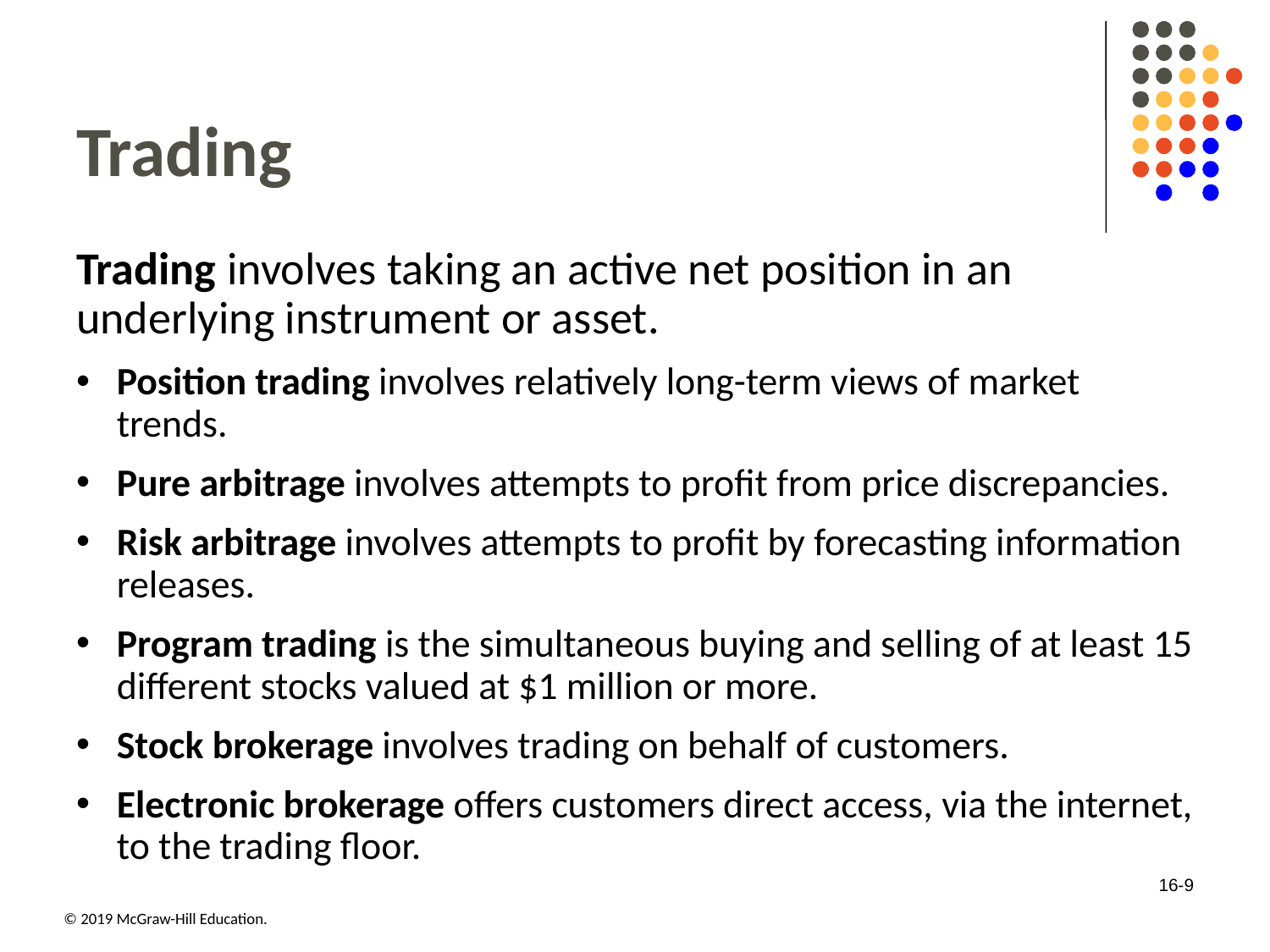

# Trading
Trading involves taking an active net position in an underlying instrument or asset.
Position trading involves relatively long-term views of market trends.
Pure arbitrage involves attempts to profit from price discrepancies.
Risk arbitrage involves attempts to profit by forecasting information releases.
Program trading is the simultaneous buying and selling of at least 15 different stocks valued at $1 million or more.
Stock brokerage involves trading on behalf of customers.
Electronic brokerage offers customers direct access, via the internet, to the trading floor.
16-9